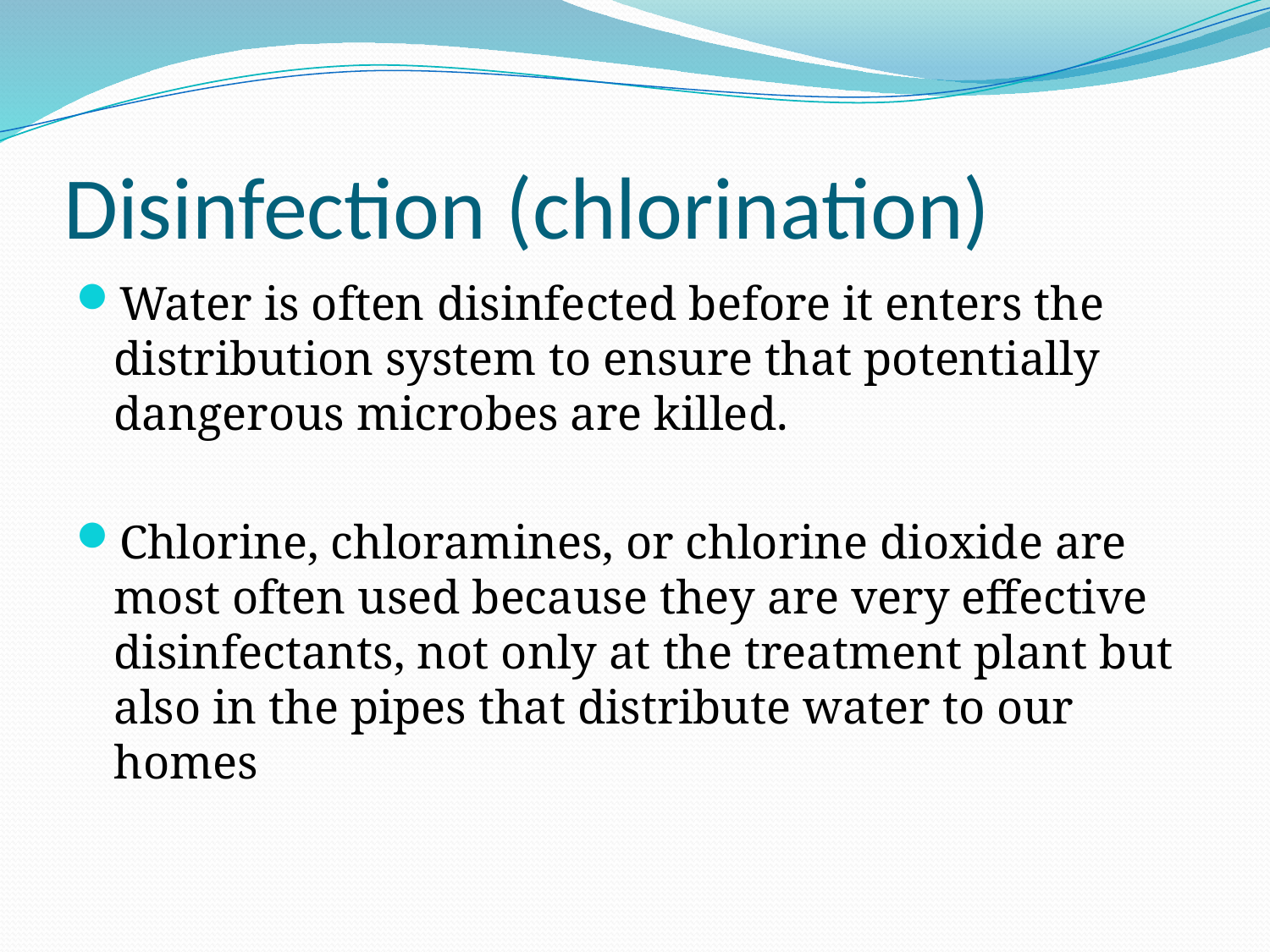

# Disinfection (chlorination)
Water is often disinfected before it enters the distribution system to ensure that potentially dangerous microbes are killed.

Chlorine, chloramines, or chlorine dioxide are most often used because they are very effective disinfectants, not only at the treatment plant but also in the pipes that distribute water to our homes